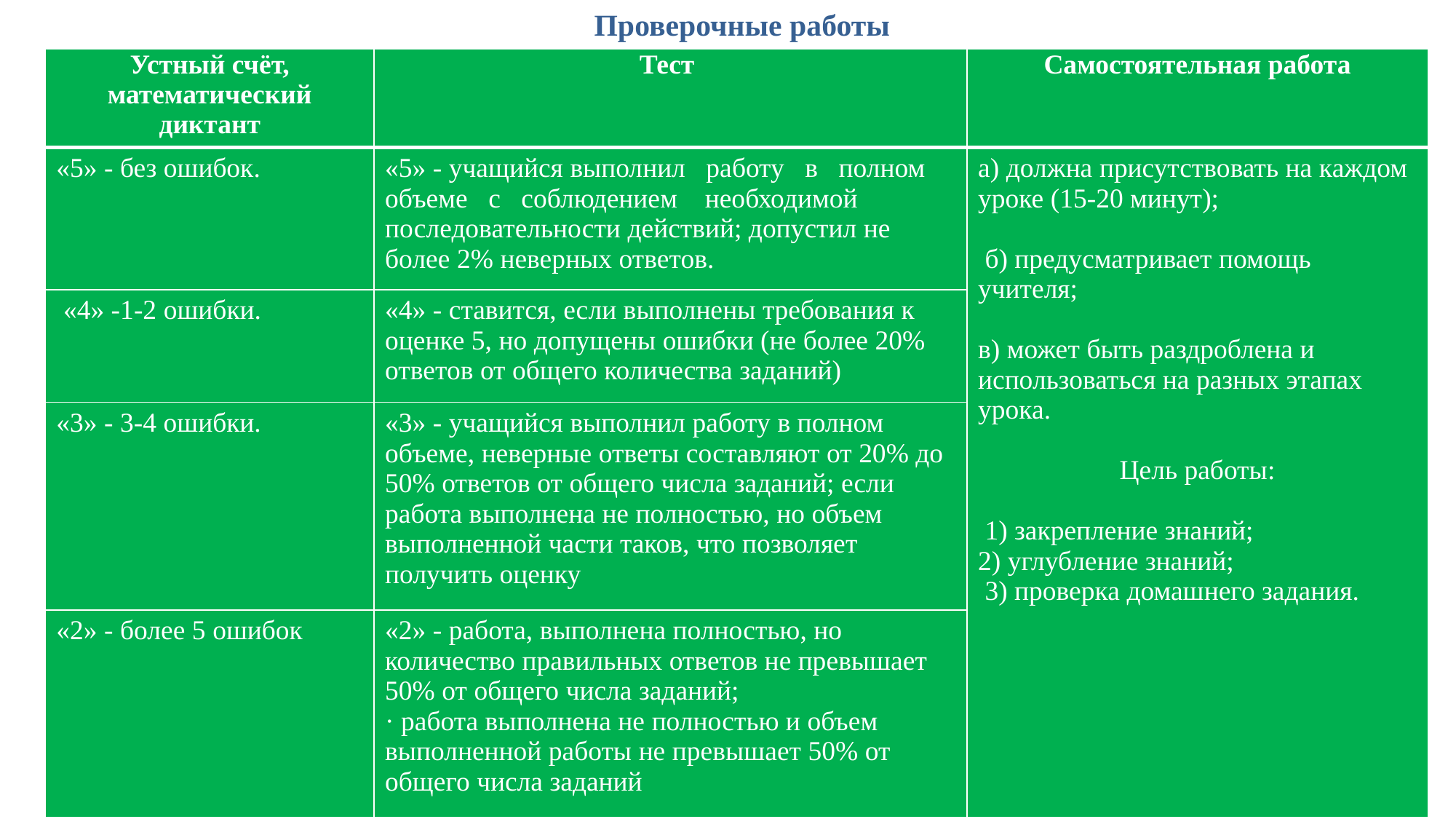

#
Проверочные работы
| Устный счёт, математический диктант | Тест | Самостоятельная работа |
| --- | --- | --- |
| «5» - без ошибок. | «5» - учащийся выполнил работу в полном объеме с соблюдением необходимой последовательности действий; допустил не более 2% неверных ответов. | а) должна присутствовать на каждом уроке (15-20 минут); б) предусматривает помощь учителя; в) может быть раздроблена и использоваться на разных этапах урока. Цель работы: 1) закрепление знаний; 2) углубление знаний; 3) проверка домашнего задания. |
| «4» -1-2 ошибки. | «4» - ставится, если выполнены требования к оценке 5, но допущены ошибки (не более 20% ответов от общего количества заданий) |  |
| «3» - 3-4 ошибки. | «3» - учащийся выполнил работу в полном объеме, неверные ответы составляют от 20% до 50% ответов от общего числа заданий; если работа выполнена не полностью, но объем выполненной части таков, что позволяет получить оценку |  |
| «2» - более 5 ошибок | «2» - работа, выполнена полностью, но количество правильных ответов не превышает 50% от общего числа заданий; · работа выполнена не полностью и объем выполненной работы не превышает 50% от общего числа заданий |  |